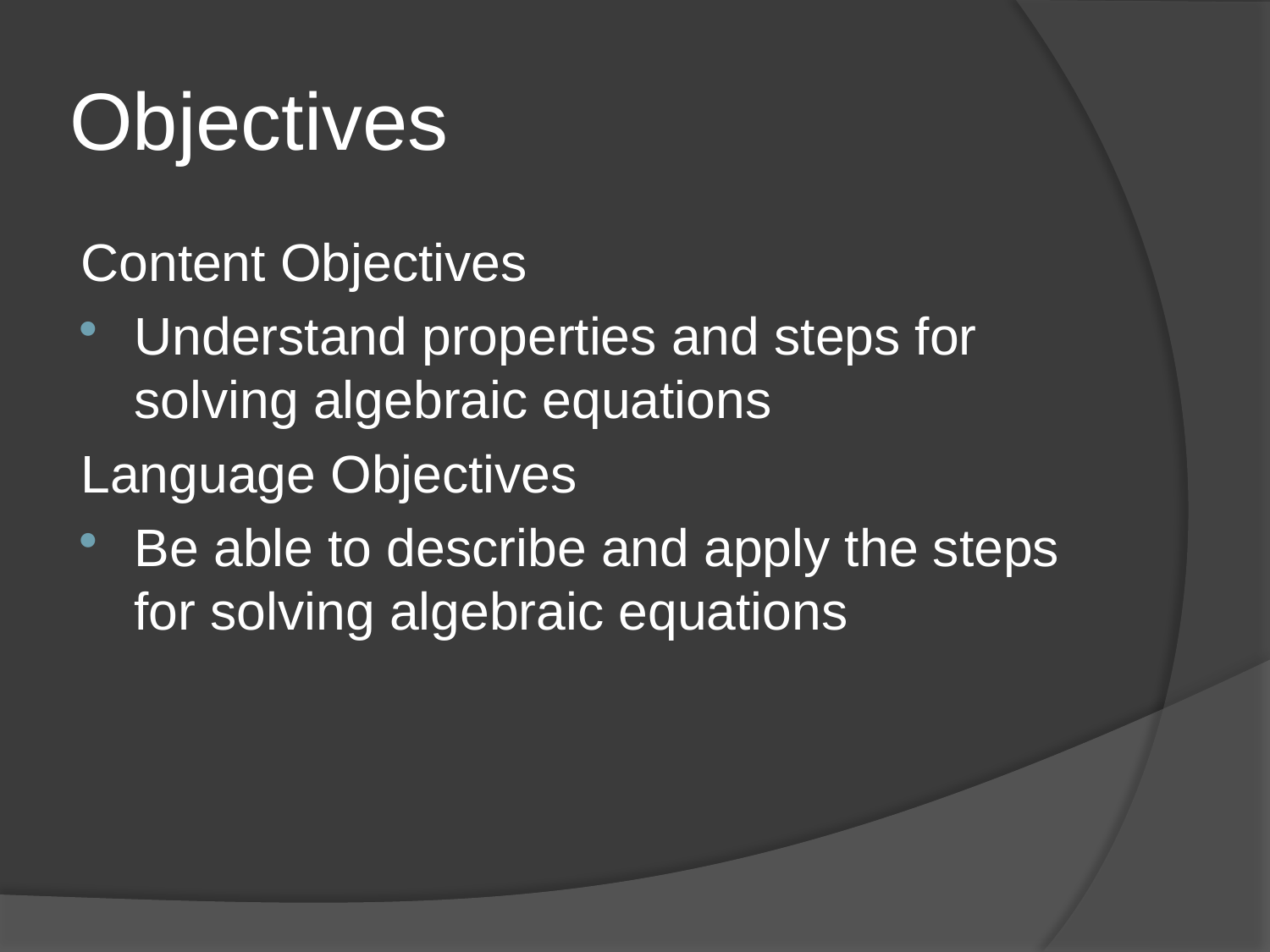

# Objectives
Content Objectives
Understand properties and steps for solving algebraic equations
Language Objectives
Be able to describe and apply the steps for solving algebraic equations